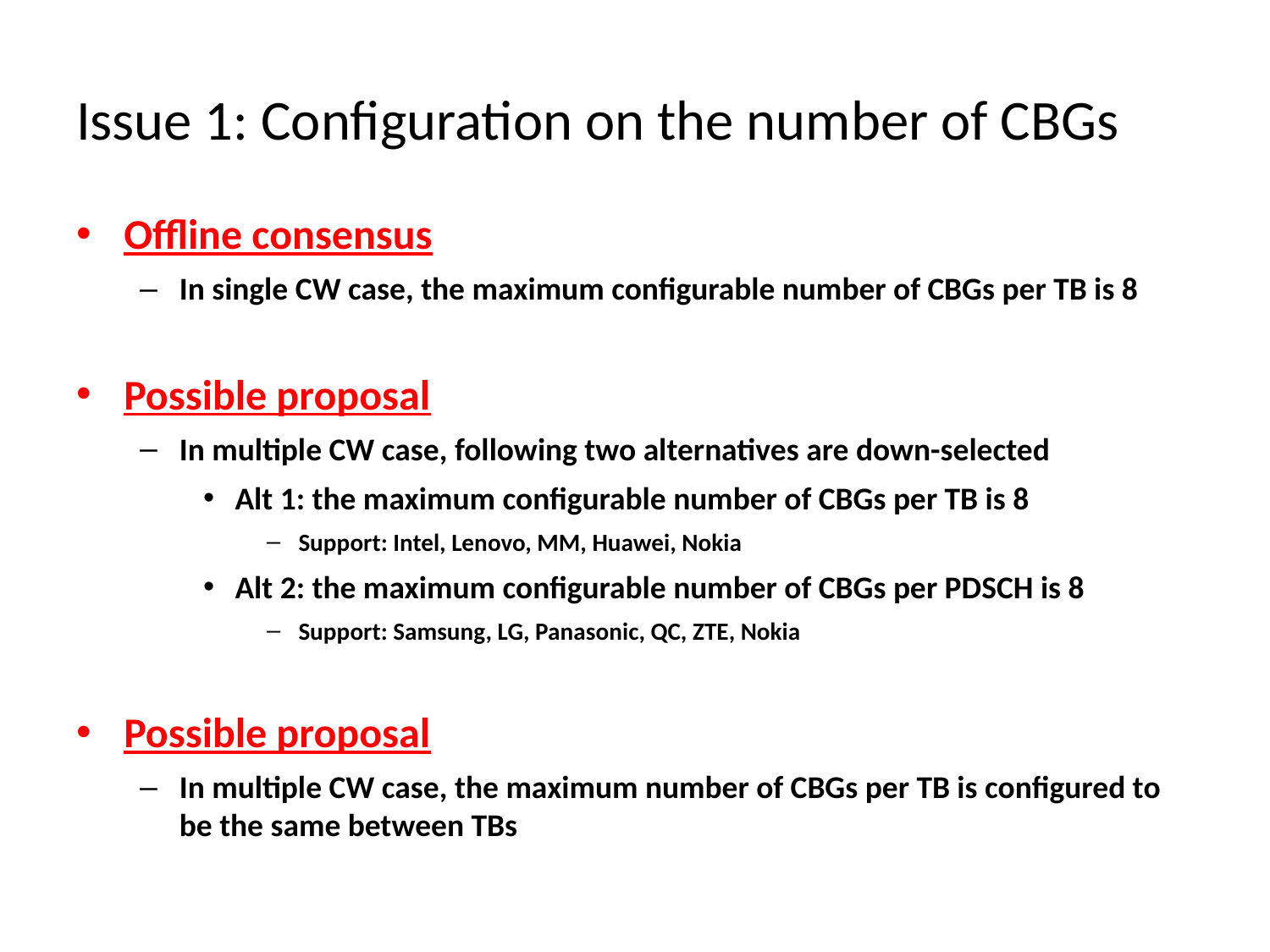

# Issue 1: Configuration on the number of CBGs
Offline consensus
In single CW case, the maximum configurable number of CBGs per TB is 8

Possible proposal
In multiple CW case, following two alternatives are down-selected
Alt 1: the maximum configurable number of CBGs per TB is 8
Support: Intel, Lenovo, MM, Huawei, Nokia
Alt 2: the maximum configurable number of CBGs per PDSCH is 8
Support: Samsung, LG, Panasonic, QC, ZTE, Nokia

Possible proposal
In multiple CW case, the maximum number of CBGs per TB is configured to be the same between TBs